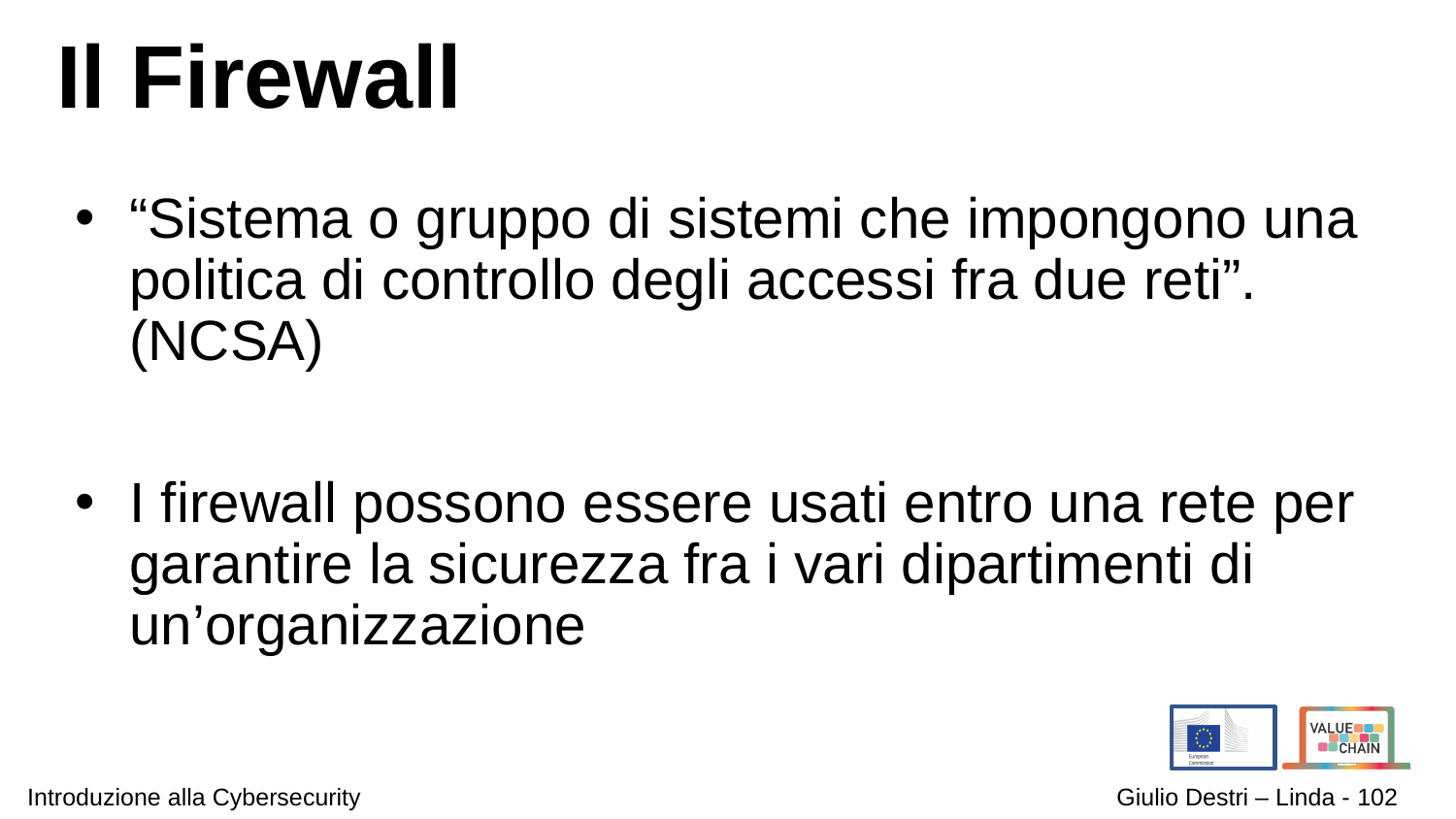

# Il Firewall
“Sistema o gruppo di sistemi che impongono una politica di controllo degli accessi fra due reti”.(NCSA)

I firewall possono essere usati entro una rete per garantire la sicurezza fra i vari dipartimenti di un’organizzazione